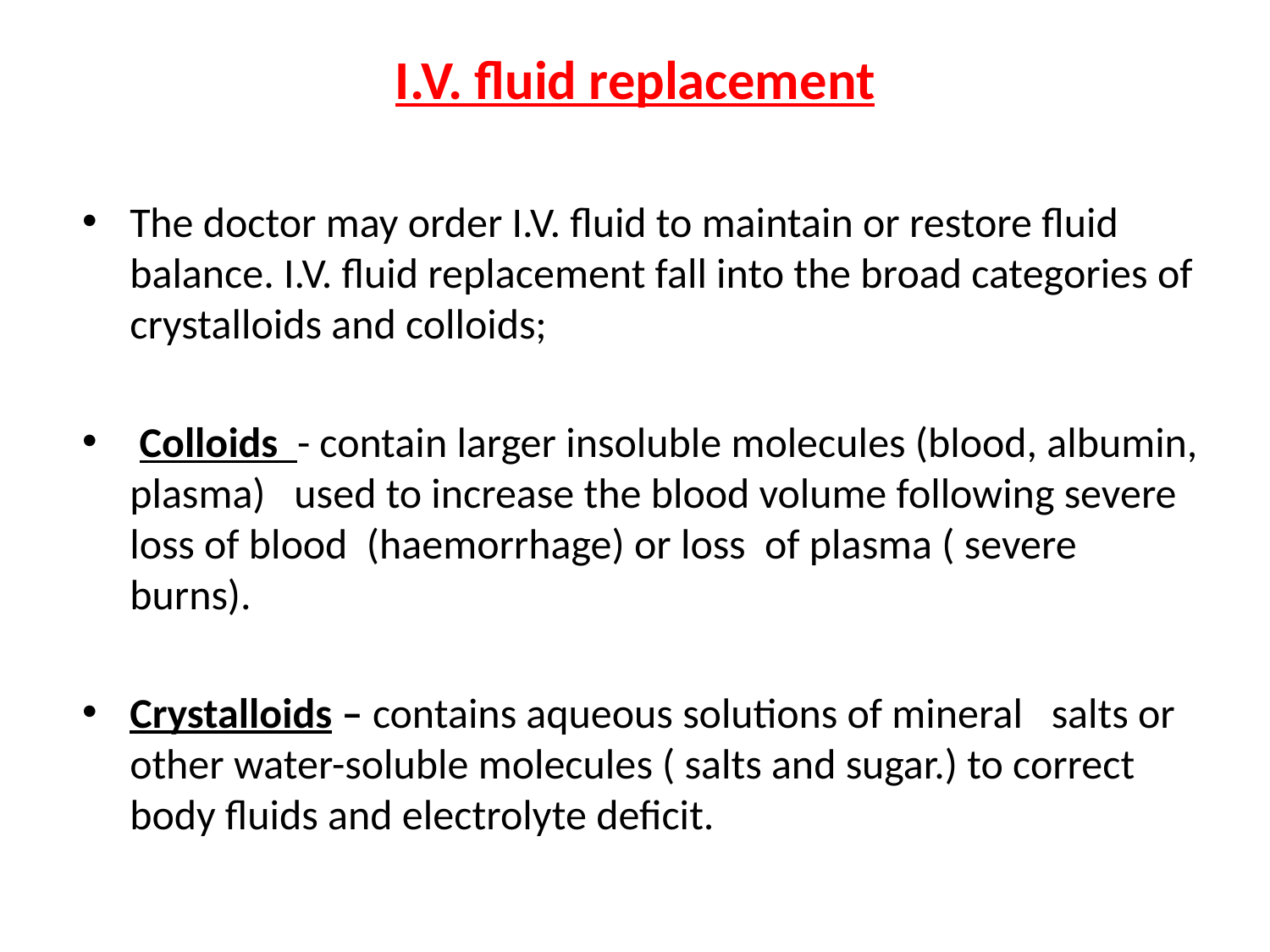

# I.V. fluid replacement
The doctor may order I.V. fluid to maintain or restore fluid balance. I.V. fluid replacement fall into the broad categories of crystalloids and colloids;

 Colloids  - contain larger insoluble molecules (blood, albumin, plasma)   used to increase the blood volume following severe loss of blood  (haemorrhage) or loss  of plasma ( severe burns).

Crystalloids – contains aqueous solutions of mineral   salts or other water-soluble molecules ( salts and sugar.) to correct body fluids and electrolyte deficit.